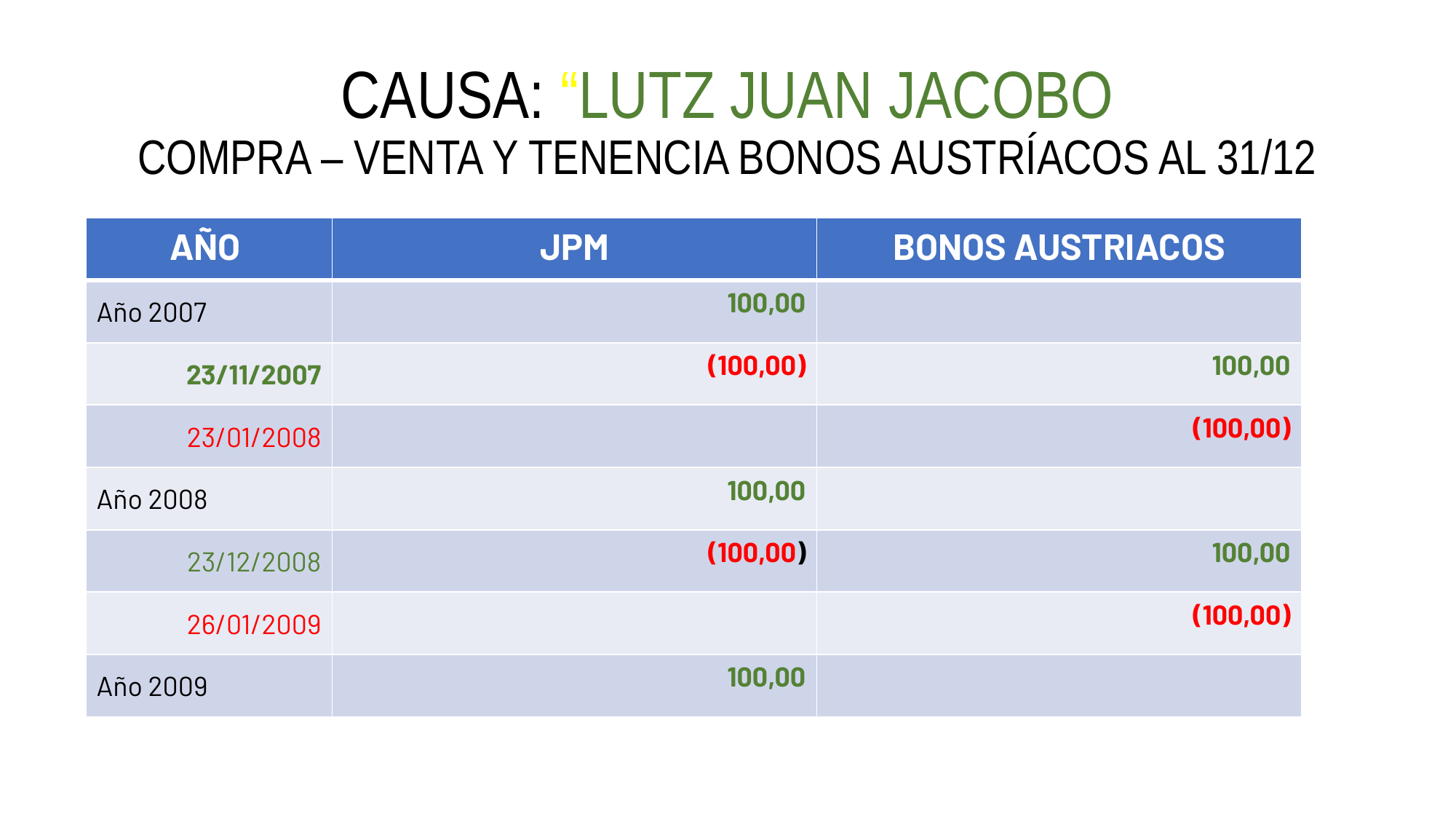

# CAUSA: “Lutz Juan Jacobo COMPRA – VENTA Y TENENCIA BONOS AUSTRÍACOS AL 31/12
| AÑO | JPM | BONOS AUSTRIACOS |
| --- | --- | --- |
| Año 2007 | 100,00 |  |
| 23/11/2007 | (100,00) | 100,00 |
| 23/01/2008 |  | (100,00) |
| Año 2008 | 100,00 |  |
| 23/12/2008 | (100,00) | 100,00 |
| 26/01/2009 |  | (100,00) |
| Año 2009 | 100,00 |  |